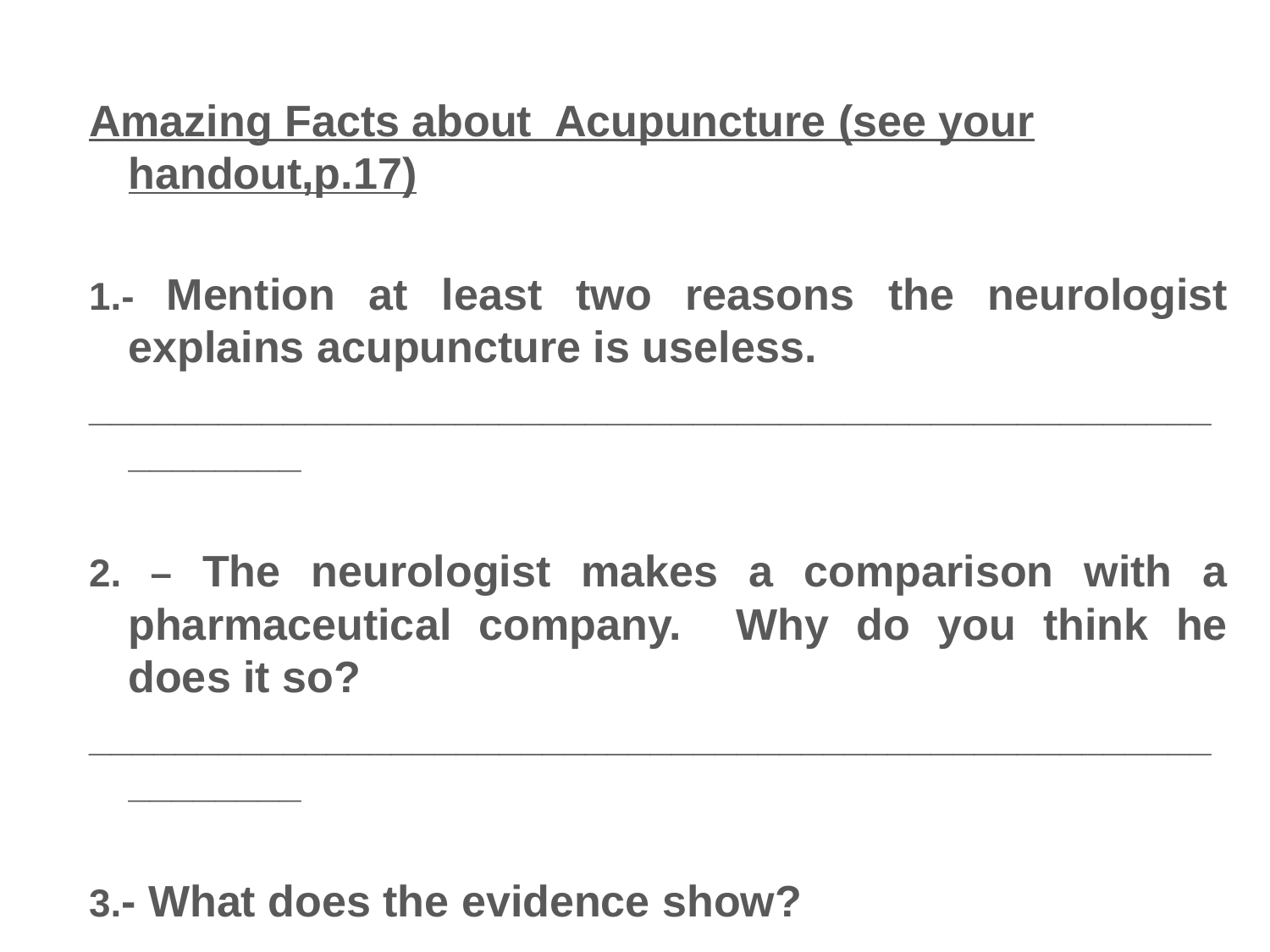

# Watch the videos and answer the questions.
Amazing Facts about  Acupuncture (see your handout,p.17)

1.- Mention at least two reasons the neurologist explains acupuncture is useless.
____________________________________________________________

2. – The neurologist makes a comparison with a pharmaceutical company.  Why do you think he does it so?
____________________________________________________________

3.- What does the evidence show?
____________________________________________________________